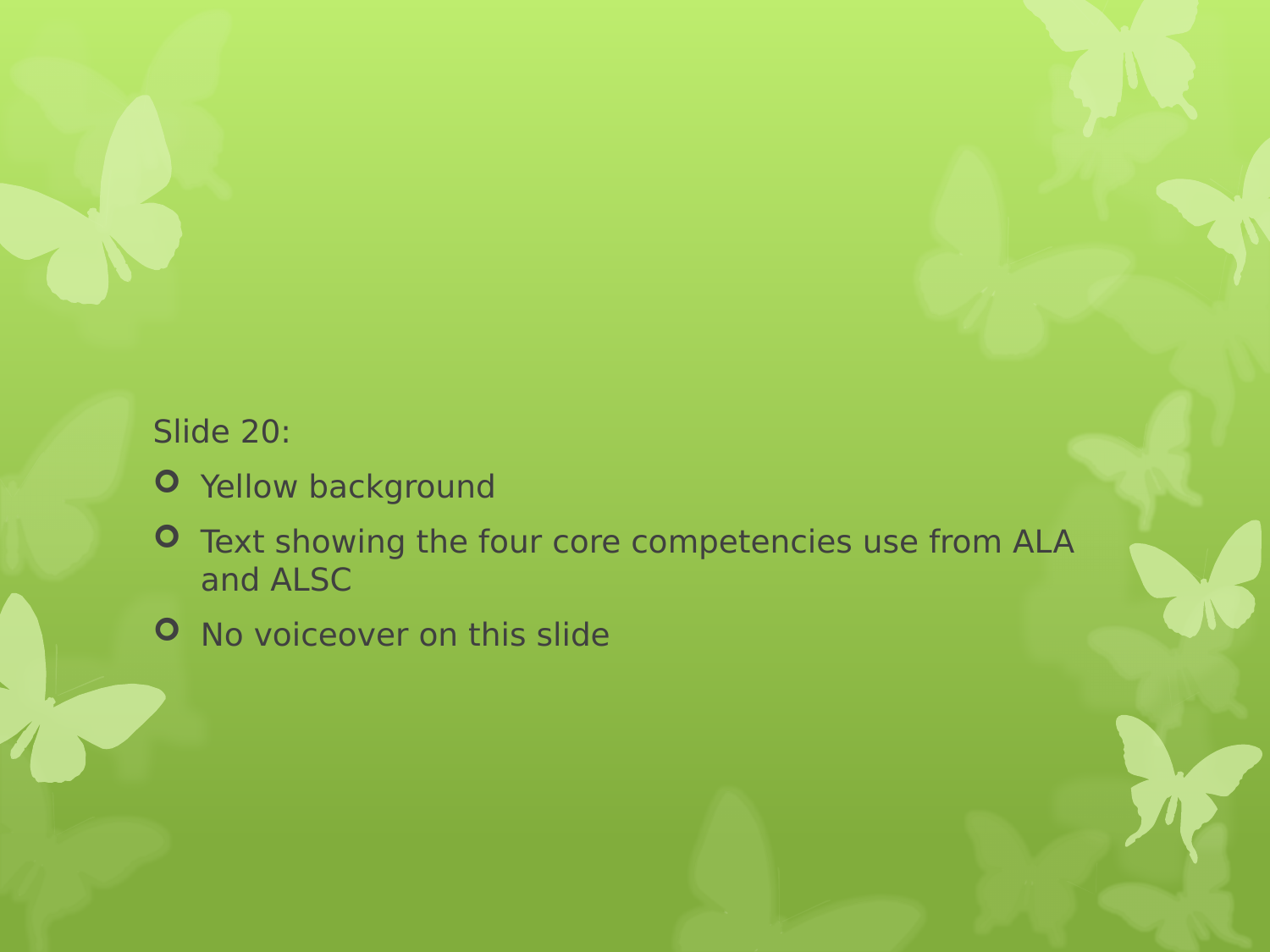

#
Slide 20:
Yellow background
Text showing the four core competencies use from ALA and ALSC
No voiceover on this slide